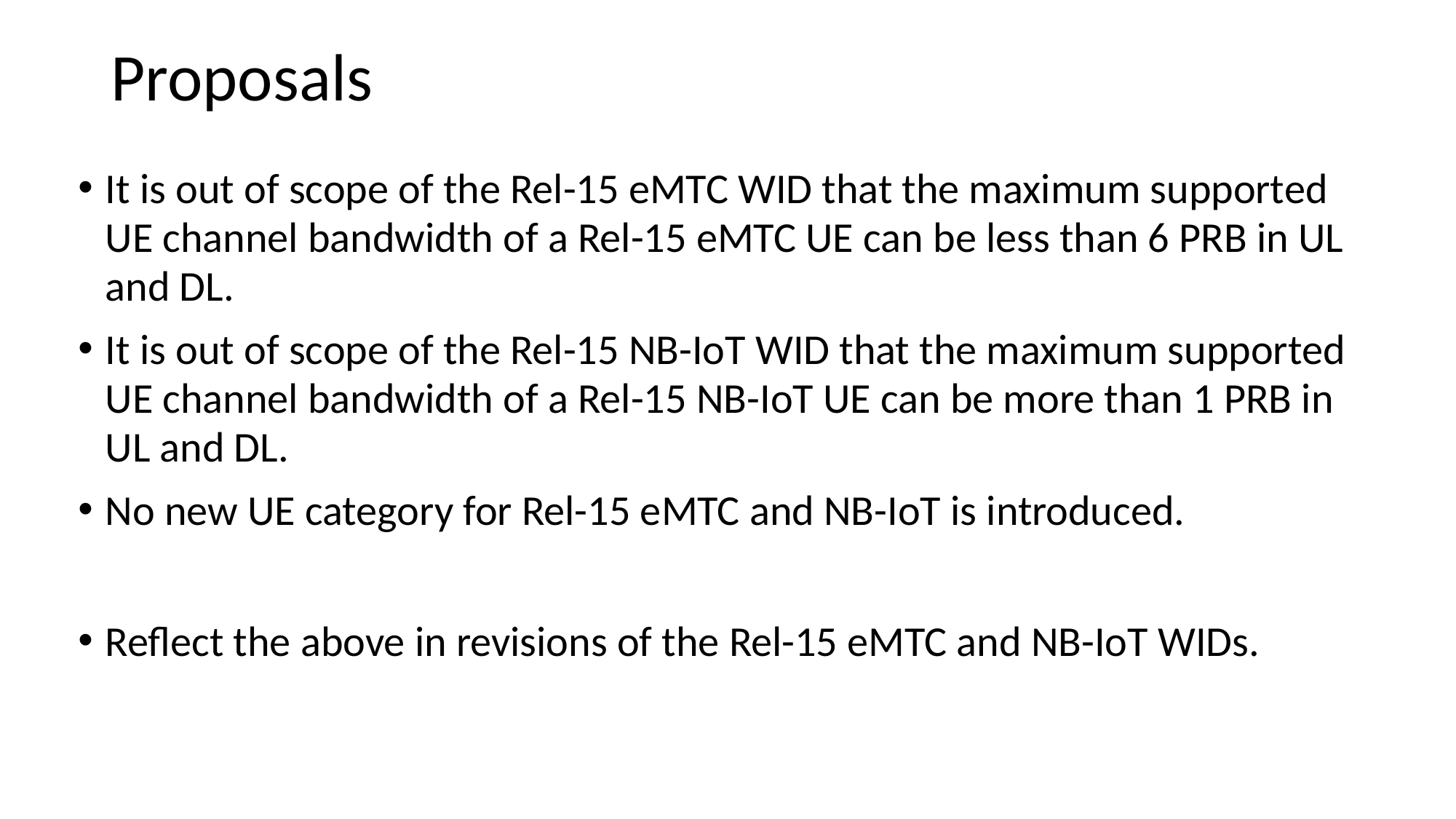

# Proposals
It is out of scope of the Rel-15 eMTC WID that the maximum supported UE channel bandwidth of a Rel-15 eMTC UE can be less than 6 PRB in UL and DL.
It is out of scope of the Rel-15 NB-IoT WID that the maximum supported UE channel bandwidth of a Rel-15 NB-IoT UE can be more than 1 PRB in UL and DL.
No new UE category for Rel-15 eMTC and NB-IoT is introduced.

Reflect the above in revisions of the Rel-15 eMTC and NB-IoT WIDs.